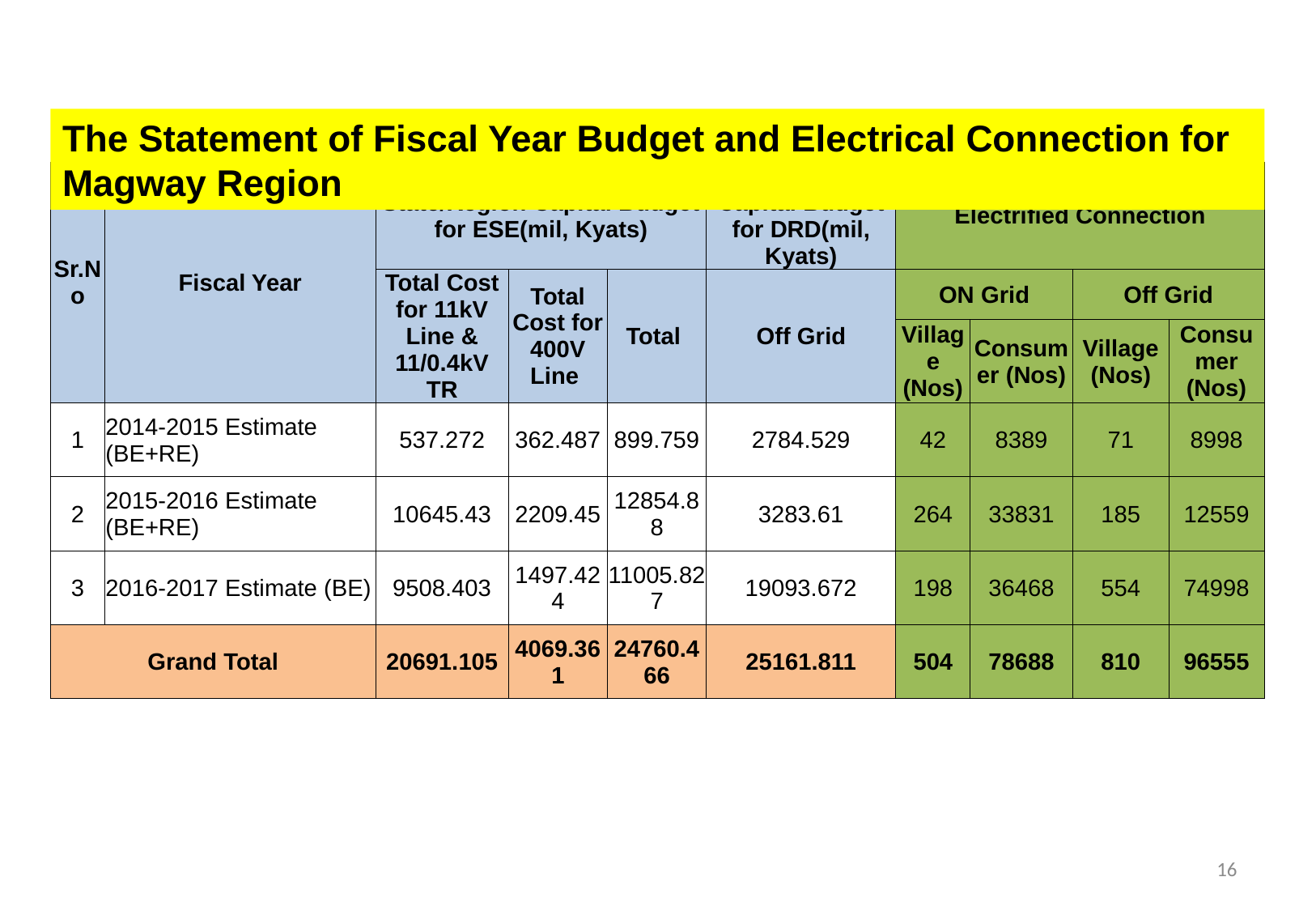

The Statement of Fiscal Year Budget and Electrical Connection for Magway Region
| Sr.No | Fiscal Year | State/Region Capital Budget for ESE(mil, Kyats) |  |  | State/Region Capital Budget for DRD(mil, Kyats) | Electrified Connection |  |  |  |
| --- | --- | --- | --- | --- | --- | --- | --- | --- | --- |
|  |  | Total Cost for 11kV Line & 11/0.4kV TR | Total Cost for 400V Line | Total | Off Grid | ON Grid |  | Off Grid |  |
|  |  |  |  |  |  | Village (Nos) | Consumer (Nos) | Village (Nos) | Consumer (Nos) |
| 1 | 2014-2015 Estimate (BE+RE) | 537.272 | 362.487 | 899.759 | 2784.529 | 42 | 8389 | 71 | 8998 |
| 2 | 2015-2016 Estimate (BE+RE) | 10645.43 | 2209.45 | 12854.88 | 3283.61 | 264 | 33831 | 185 | 12559 |
| 3 | 2016-2017 Estimate (BE) | 9508.403 | 1497.424 | 11005.827 | 19093.672 | 198 | 36468 | 554 | 74998 |
| Grand Total |  | 20691.105 | 4069.361 | 24760.466 | 25161.811 | 504 | 78688 | 810 | 96555 |
16